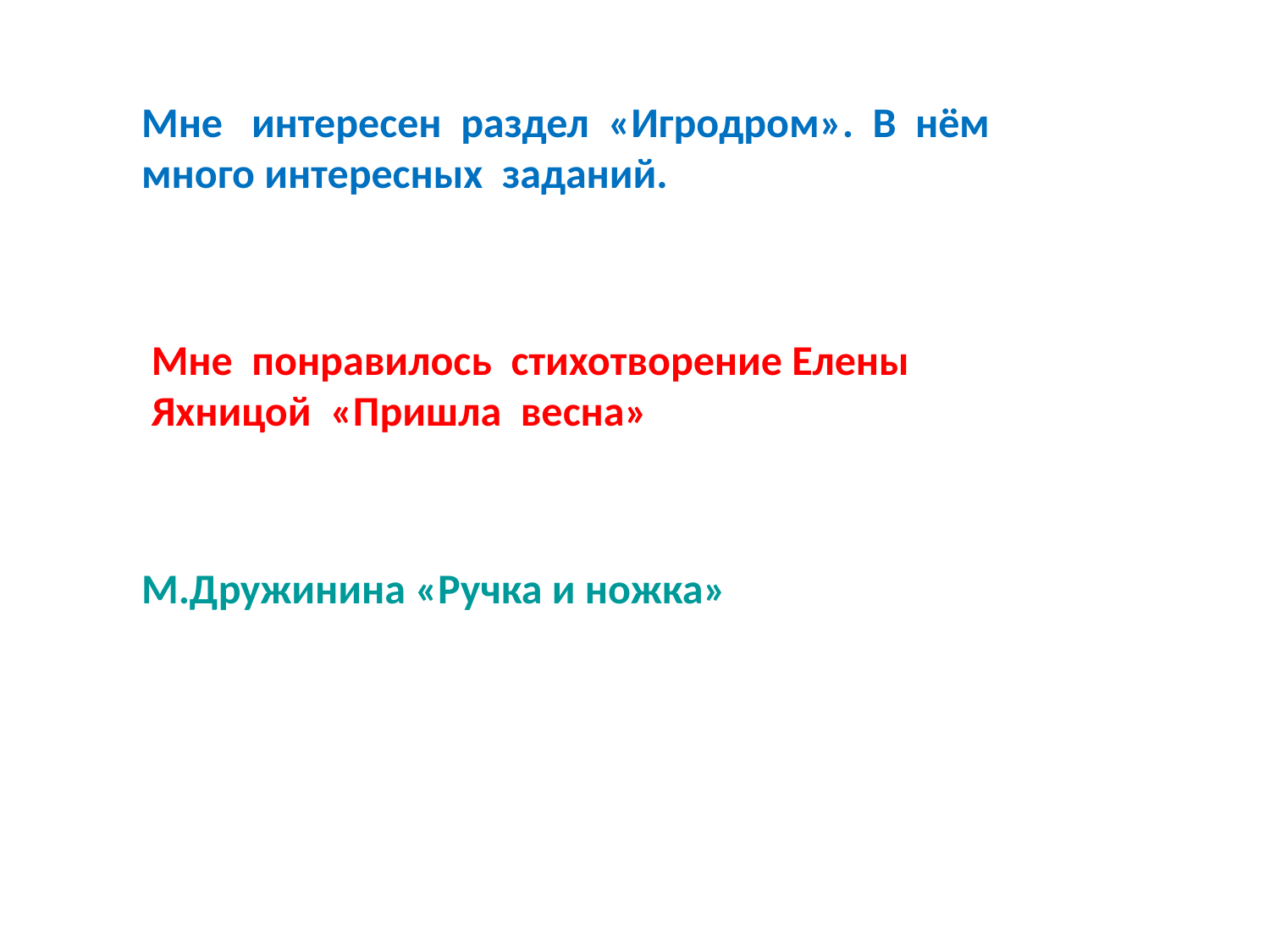

Мне   интересен  раздел  «Игродром».  В  нём  много интересных  заданий.

Мне  понравилось  стихотворение Елены  Яхницой  «Пришла  весна»
М.Дружинина «Ручка и ножка»